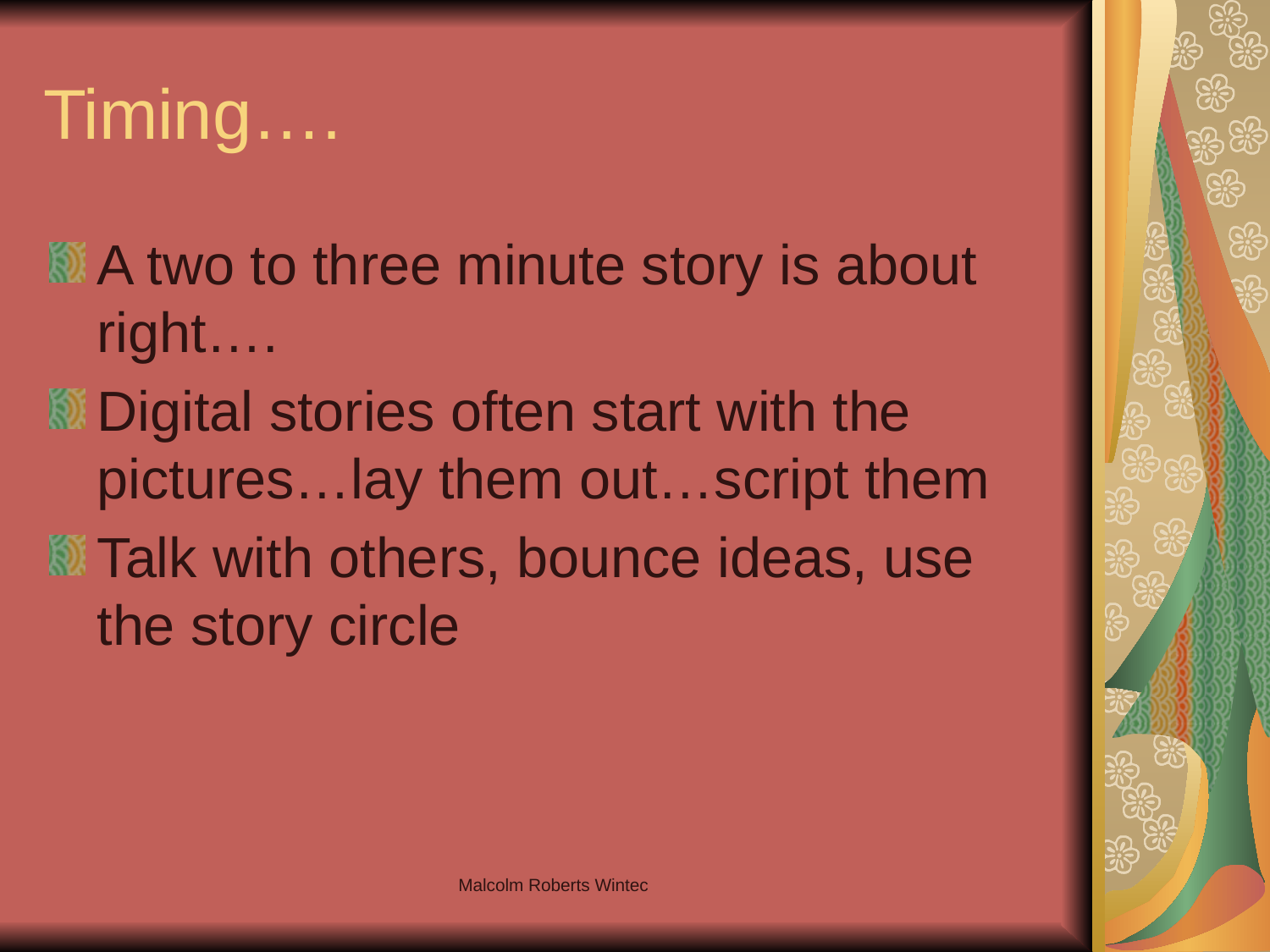

# Timing….
A two to three minute story is about right….
Digital stories often start with the pictures…lay them out…script them
Talk with others, bounce ideas, use the story circle

Malcolm Roberts Wintec